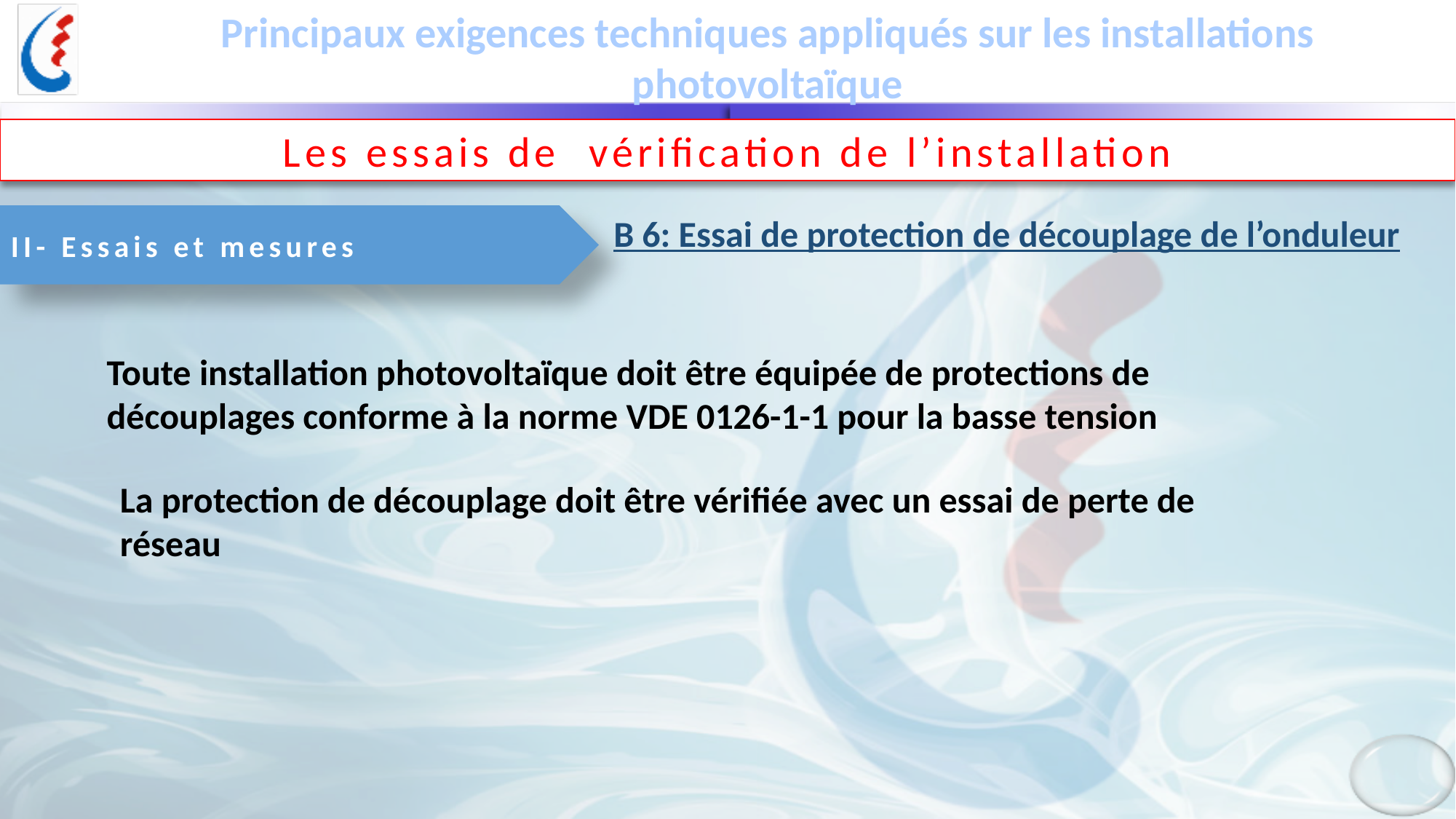

Principaux exigences techniques appliqués sur les installations photovoltaïque
Les essais de  vérification de l’installation
II- Essais et mesures
B 6: Essai de protection de découplage de l’onduleur
Toute installation photovoltaïque doit être équipée de protections de découplages conforme à la norme VDE 0126-1-1 pour la basse tension
La protection de découplage doit être vérifiée avec un essai de perte de réseau